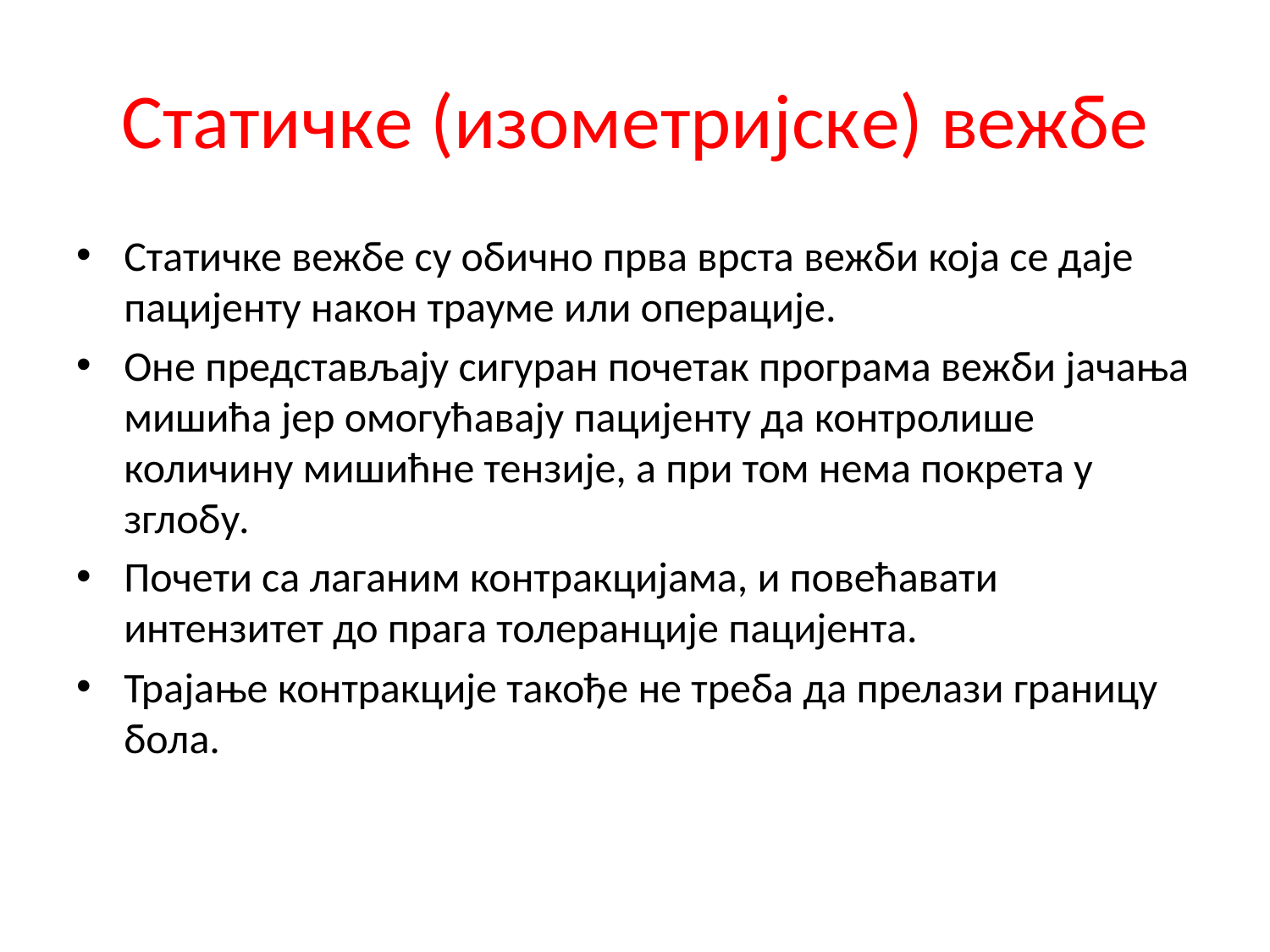

# Статичке (изометријске) вежбе
Статичке вежбе су обично прва врста вежби која се даје пацијенту након трауме или операције.
Оне представљају сигуран почетак програма вежби јачања мишића јер омогућавају пацијенту да контролише количину мишићне тензије, а при том нема покрета у зглобу.
Почети са лаганим контракцијама, и повећавати интензитет до прага толеранције пацијента.
Трајање контракције такође не треба да прелази границу бола.